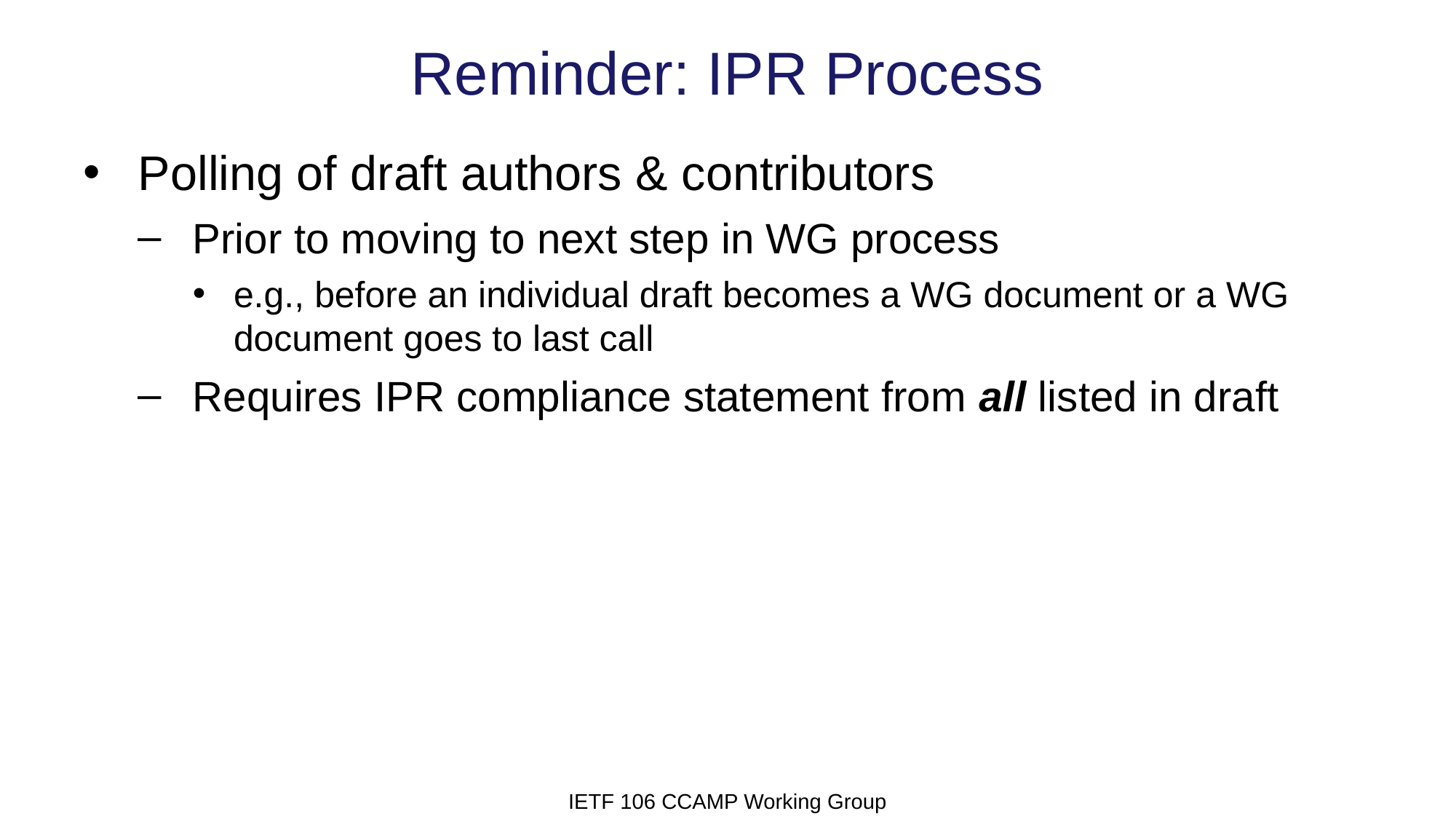

# Reminder: IPR Process
Polling of draft authors & contributors
Prior to moving to next step in WG process
e.g., before an individual draft becomes a WG document or a WG document goes to last call
Requires IPR compliance statement from all listed in draft
IETF 106 CCAMP Working Group